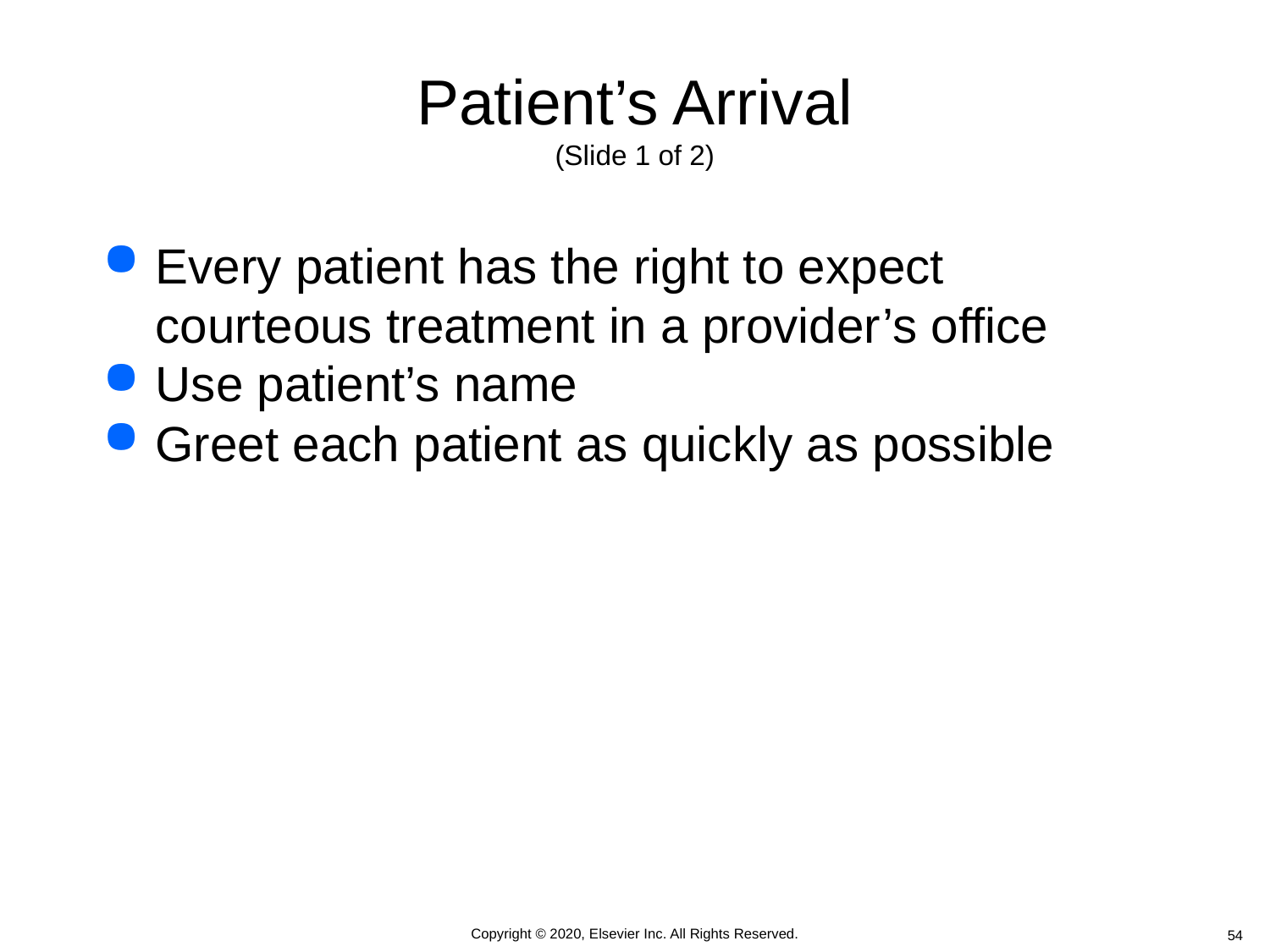

# Patient’s Arrival (Slide 1 of 2)
Every patient has the right to expect courteous treatment in a provider’s office
Use patient’s name
Greet each patient as quickly as possible

 54